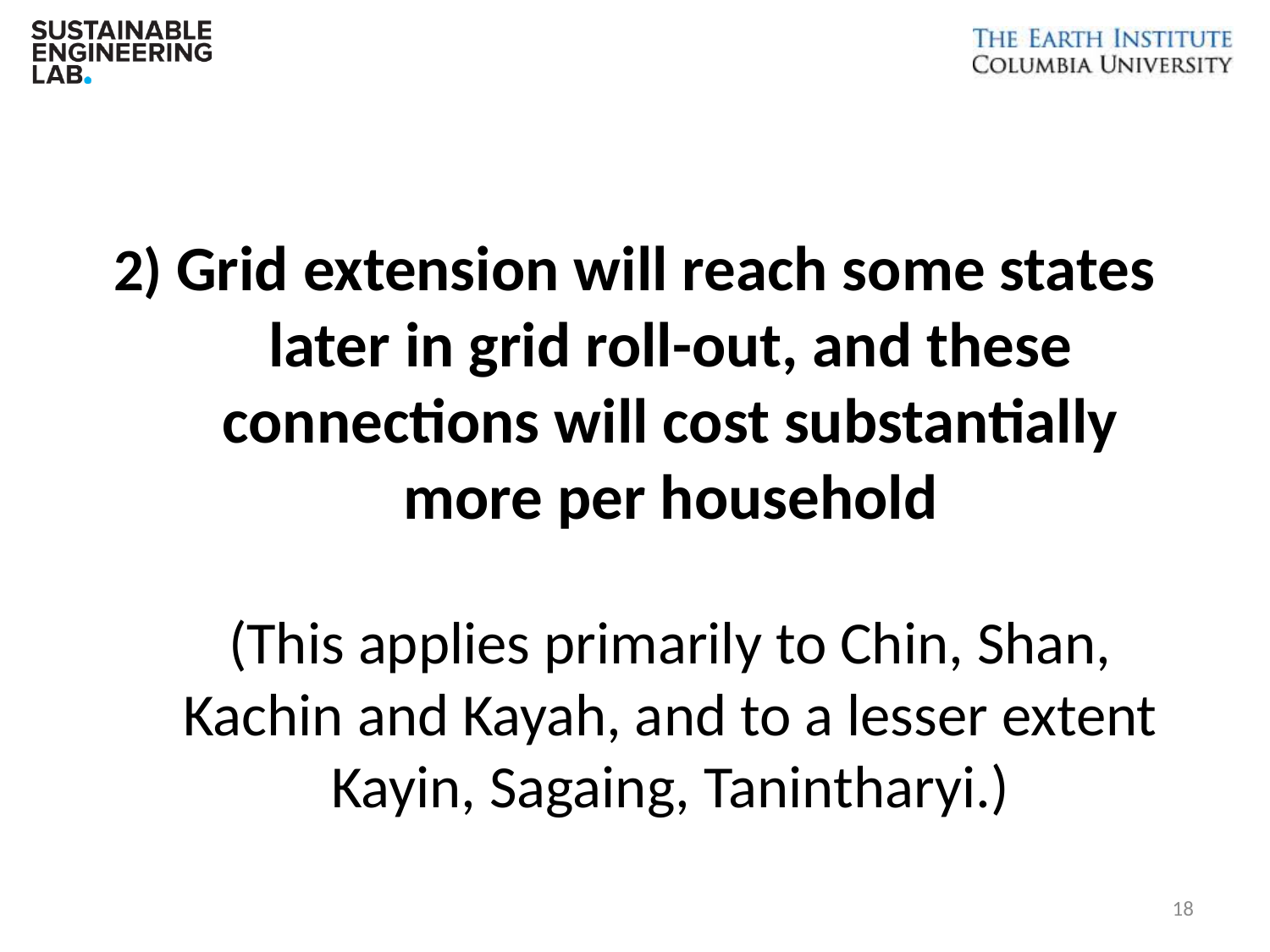

# 2) Grid extension will reach some states later in grid roll-out, and these connections will cost substantially more per household (This applies primarily to Chin, Shan, Kachin and Kayah, and to a lesser extent Kayin, Sagaing, Tanintharyi.)
18